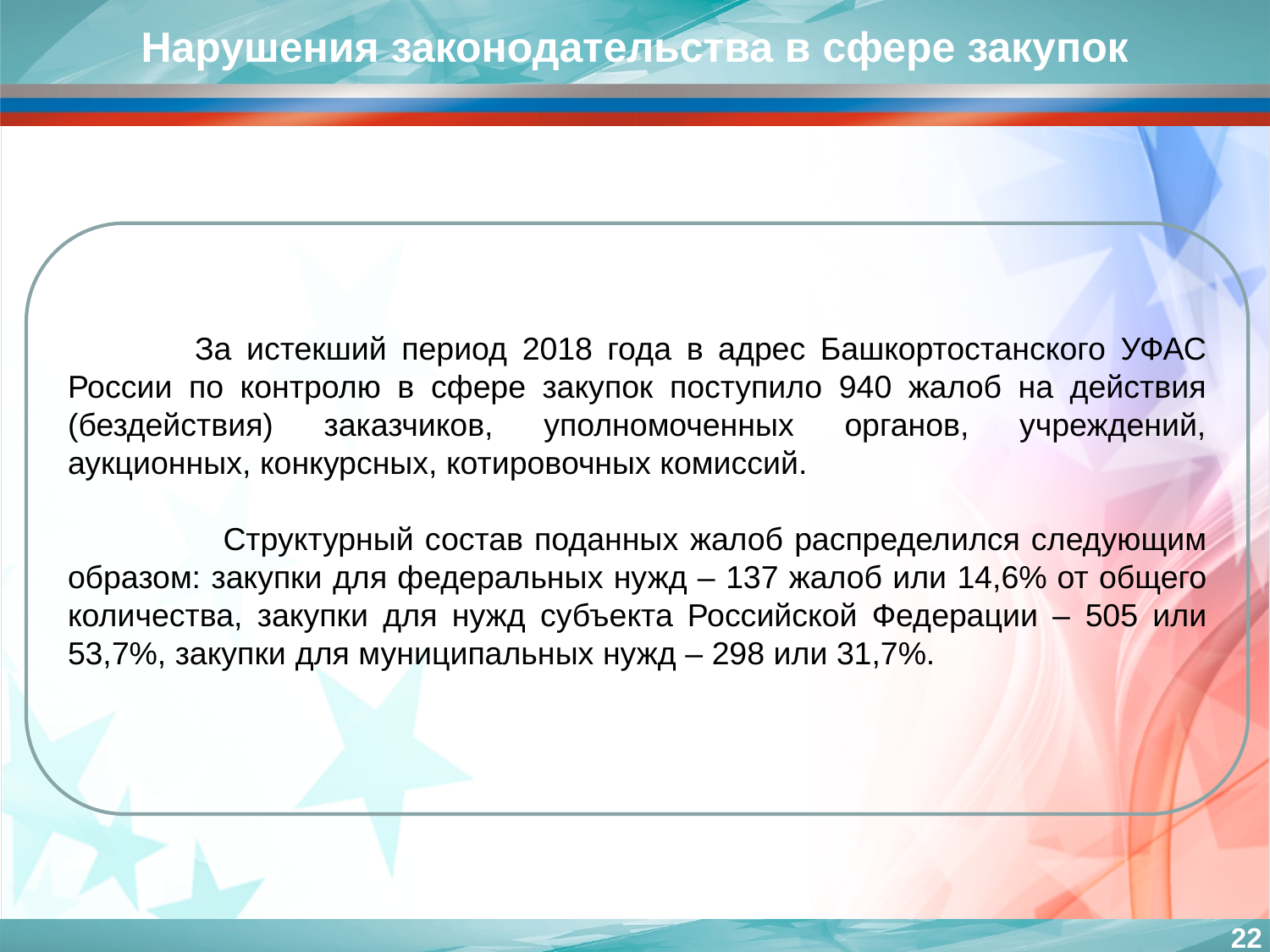

Нарушения законодательства в сфере закупок
	За истекший период 2018 года в адрес Башкортостанского УФАС России по контролю в сфере закупок поступило 940 жалоб на действия (бездействия) заказчиков, уполномоченных органов, учреждений, аукционных, конкурсных, котировочных комиссий.

              Структурный состав поданных жалоб распределился следующим образом: закупки для федеральных нужд – 137 жалоб или 14,6% от общего количества, закупки для нужд субъекта Российской Федерации – 505 или 53,7%, закупки для муниципальных нужд – 298 или 31,7%.

22